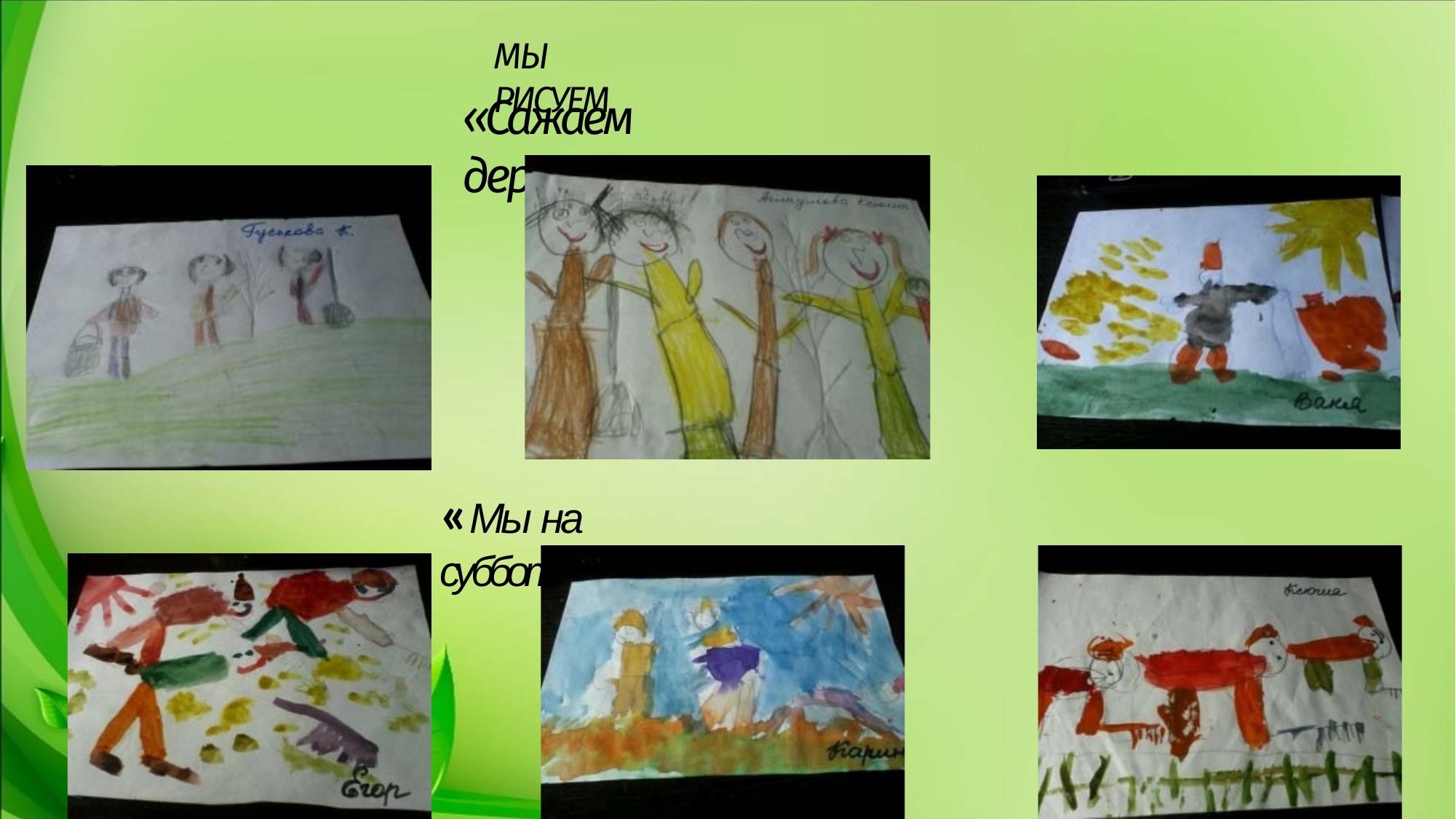

МЫ РИСУЕМ
# «Сажаем деревья»

«Мы на субботнике»